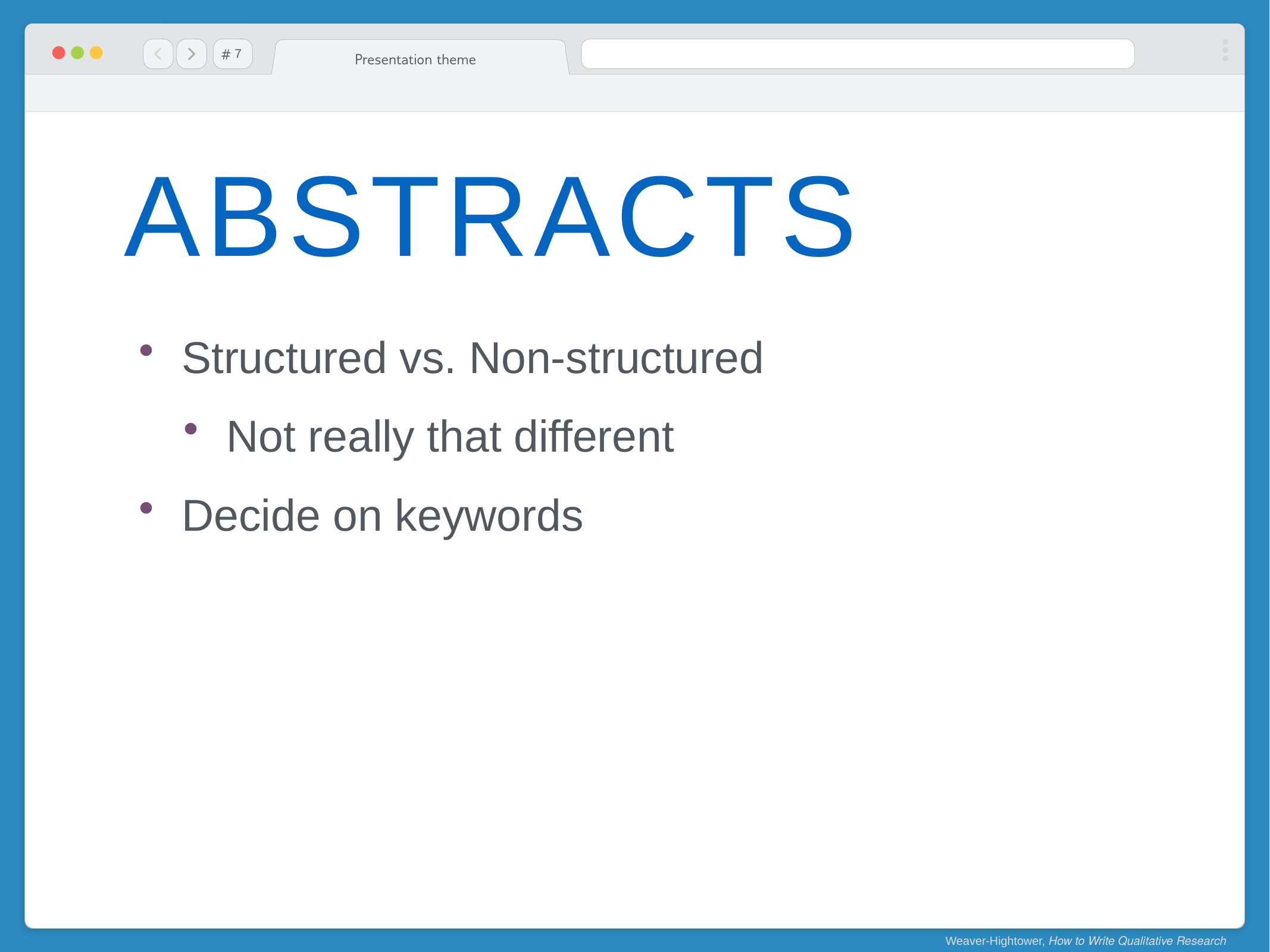

#
Presentation theme
7
# Abstracts
Structured vs. Non-structured
Not really that different
Decide on keywords